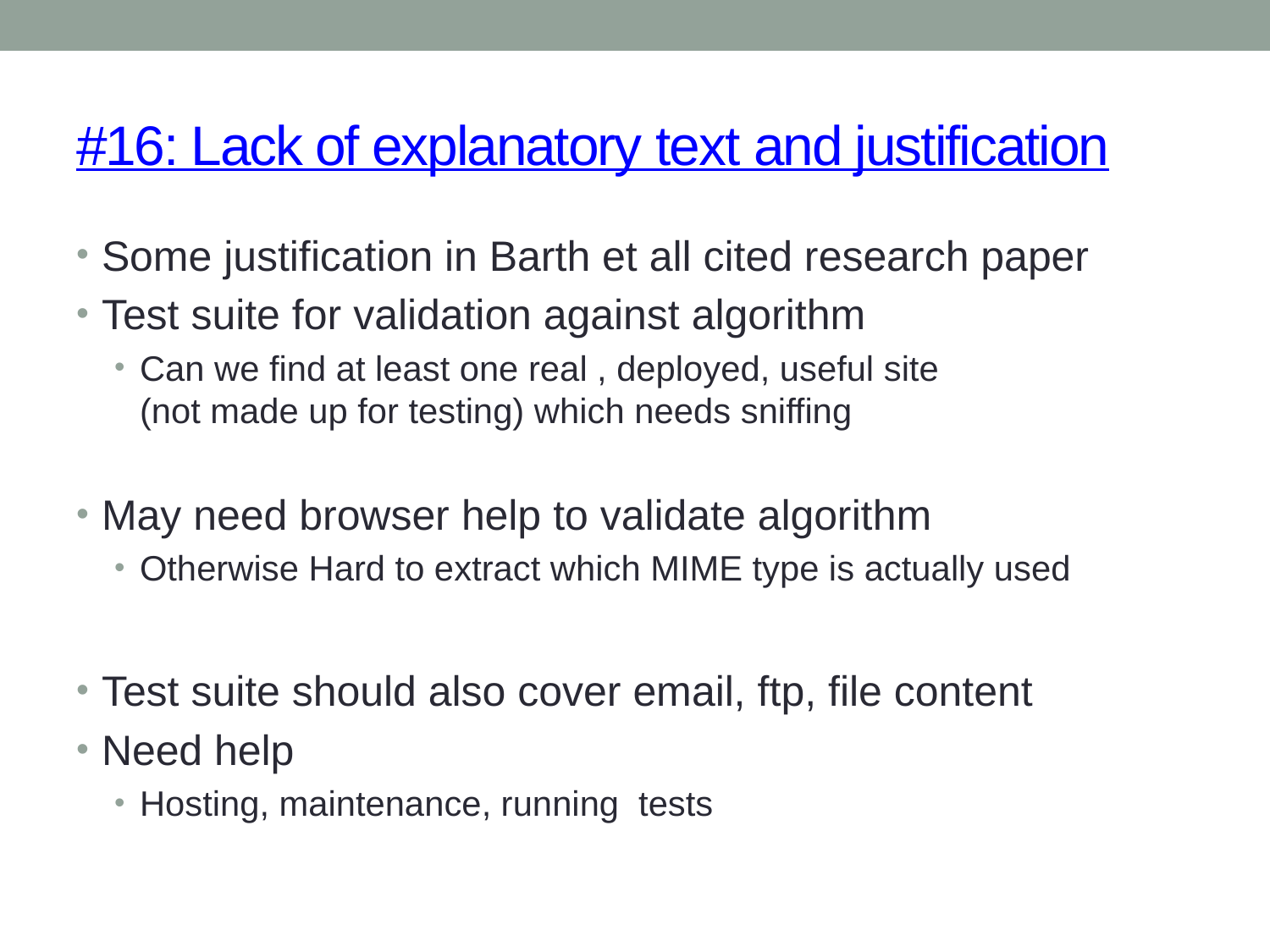

# #16: Lack of explanatory text and justification
Some justification in Barth et all cited research paper
Test suite for validation against algorithm
Can we find at least one real , deployed, useful site
(not made up for testing) which needs sniffing

May need browser help to validate algorithm
Otherwise Hard to extract which MIME type is actually used

Test suite should also cover email, ftp, file content
Need help
Hosting, maintenance, running  tests